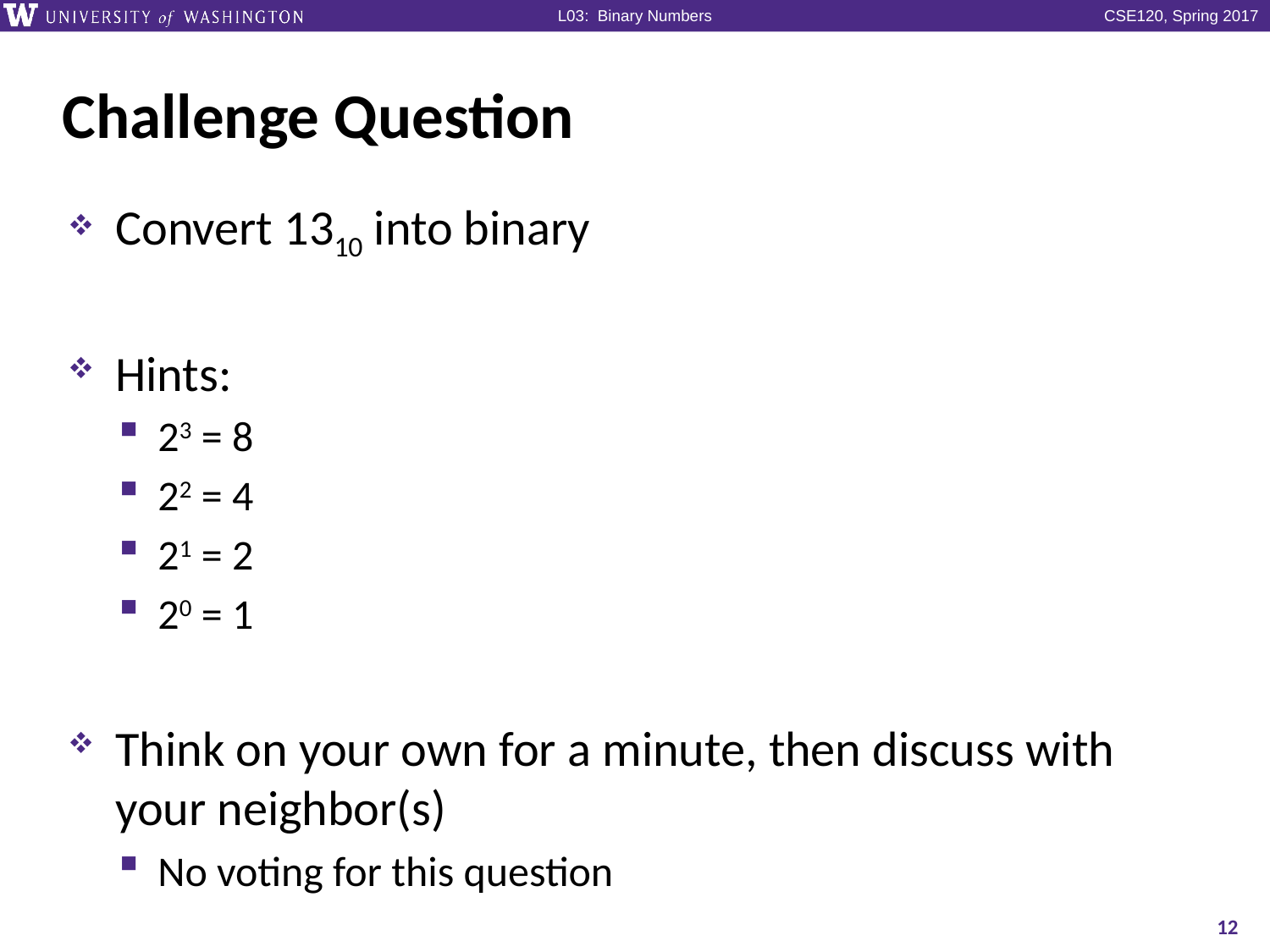

# Challenge Question
Convert 1310 into binary

Hints:
23 = 8
22 = 4
21 = 2
20 = 1

Think on your own for a minute, then discuss with your neighbor(s)
No voting for this question

12